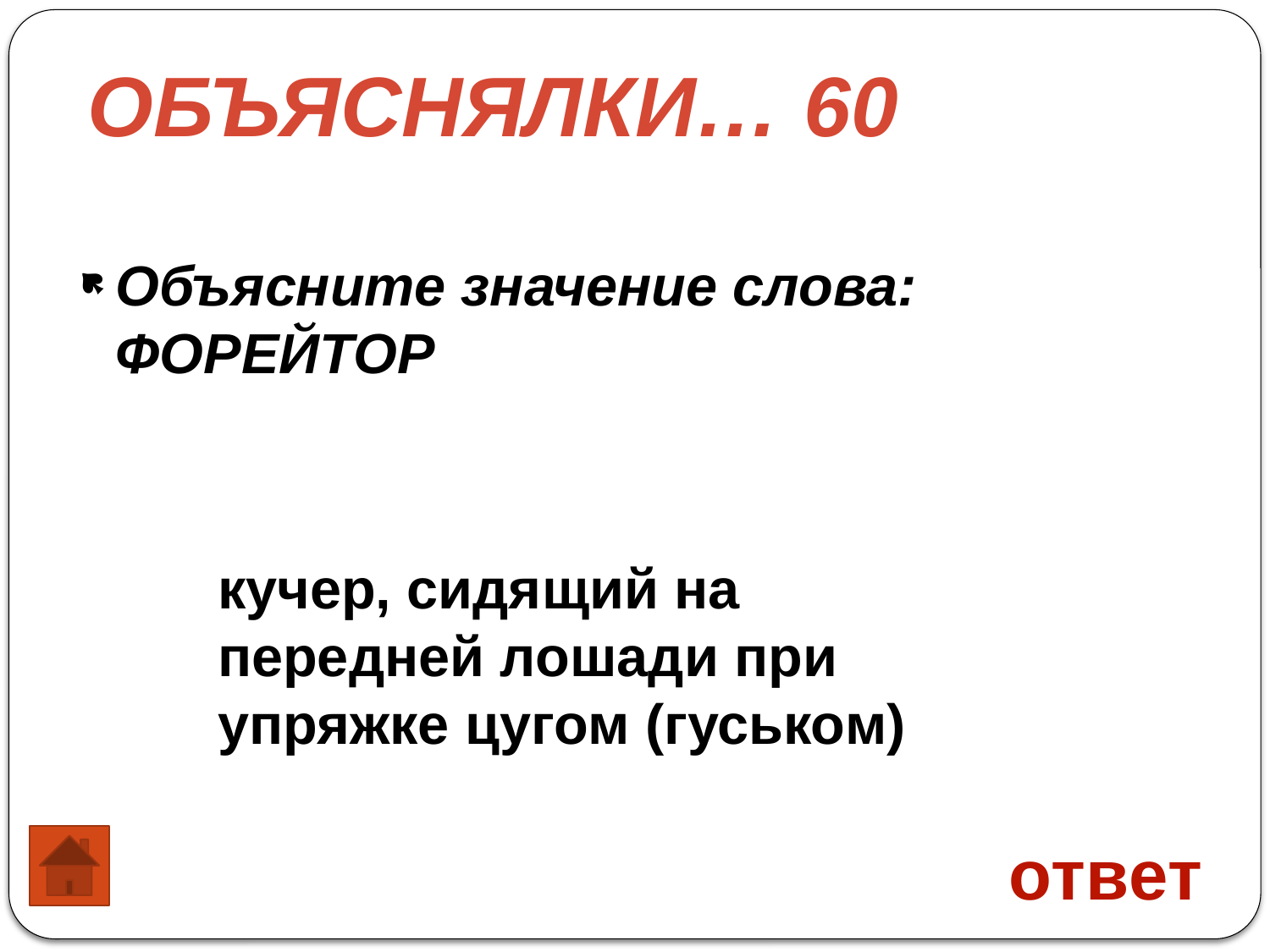

ОБЪЯСНЯЛКИ… 60
Объясните значение слова: ФОРЕЙТОР
кучер, сидящий на передней лошади при упряжке цугом (гуськом)
ответ